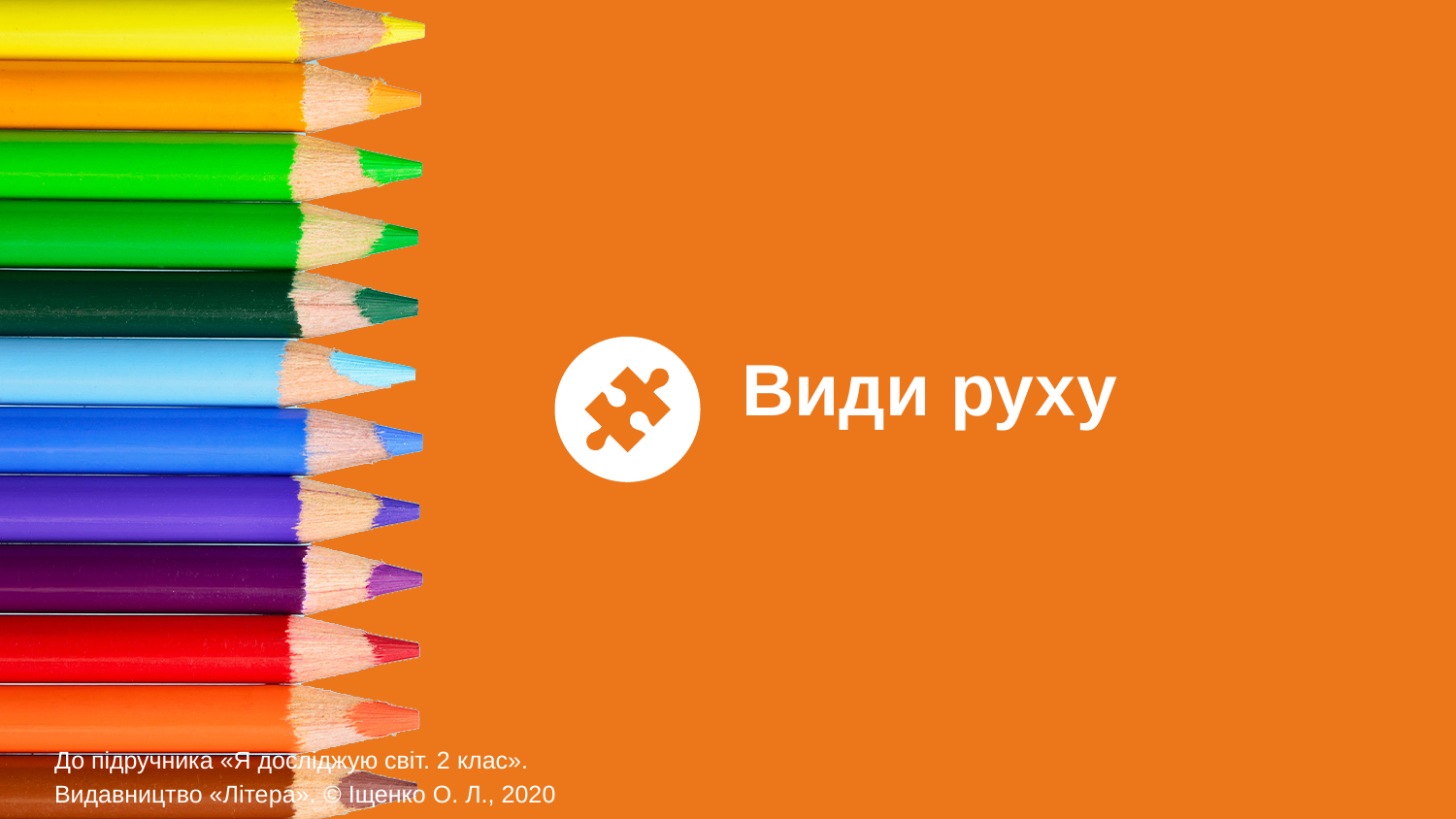

Види руху

До підручника «Я досліджую світ. 2 клас».
Видавництво «Літера». © Іщенко О. Л., 2020